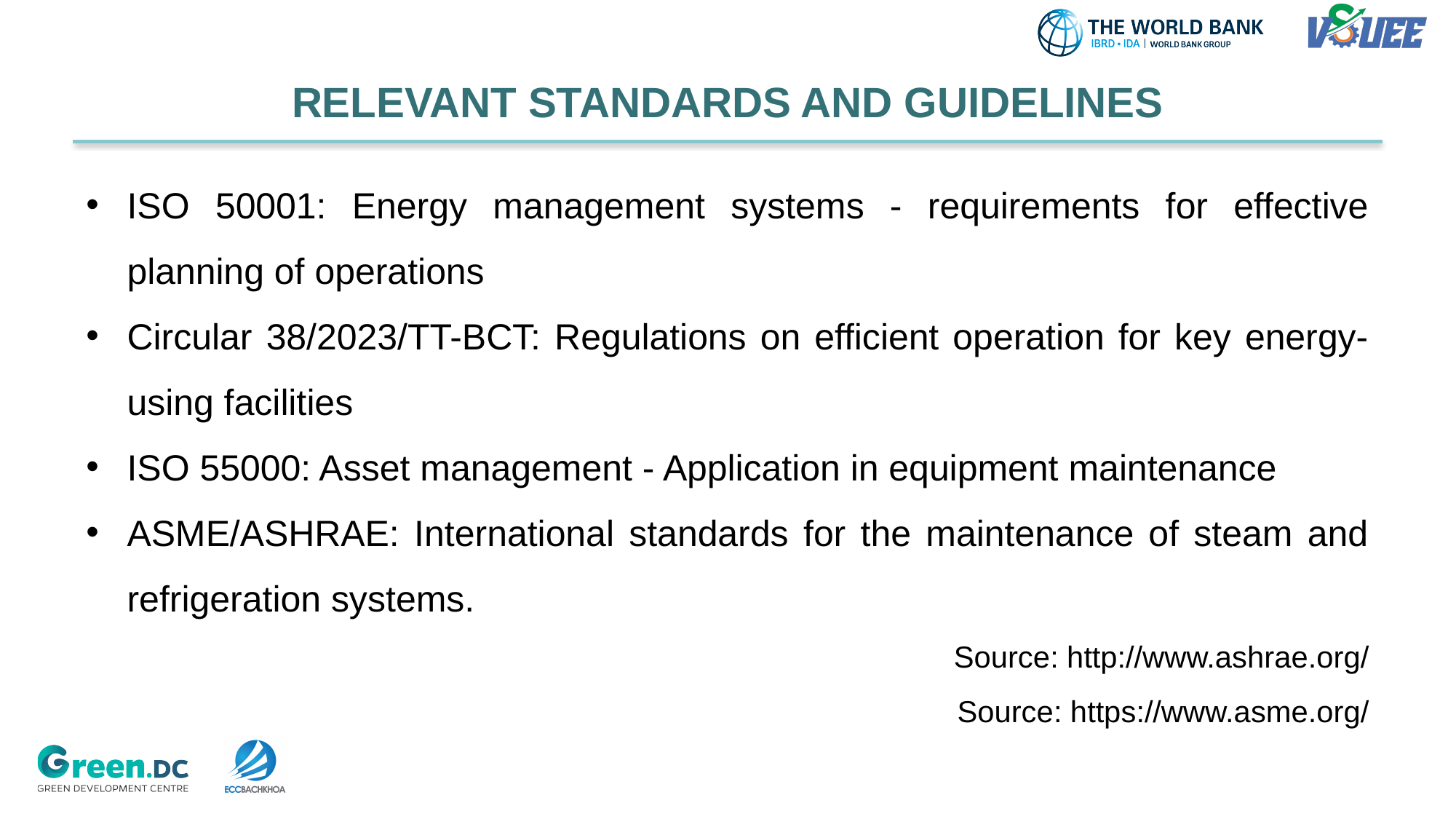

# RELEVANT STANDARDS AND GUIDELINES
ISO 50001: Energy management systems - requirements for effective planning of operations
Circular 38/2023/TT-BCT: Regulations on efficient operation for key energy-using facilities
ISO 55000: Asset management - Application in equipment maintenance
ASME/ASHRAE: International standards for the maintenance of steam and refrigeration systems.
Source: http://www.ashrae.org/​
Source: https://www.asme.org/